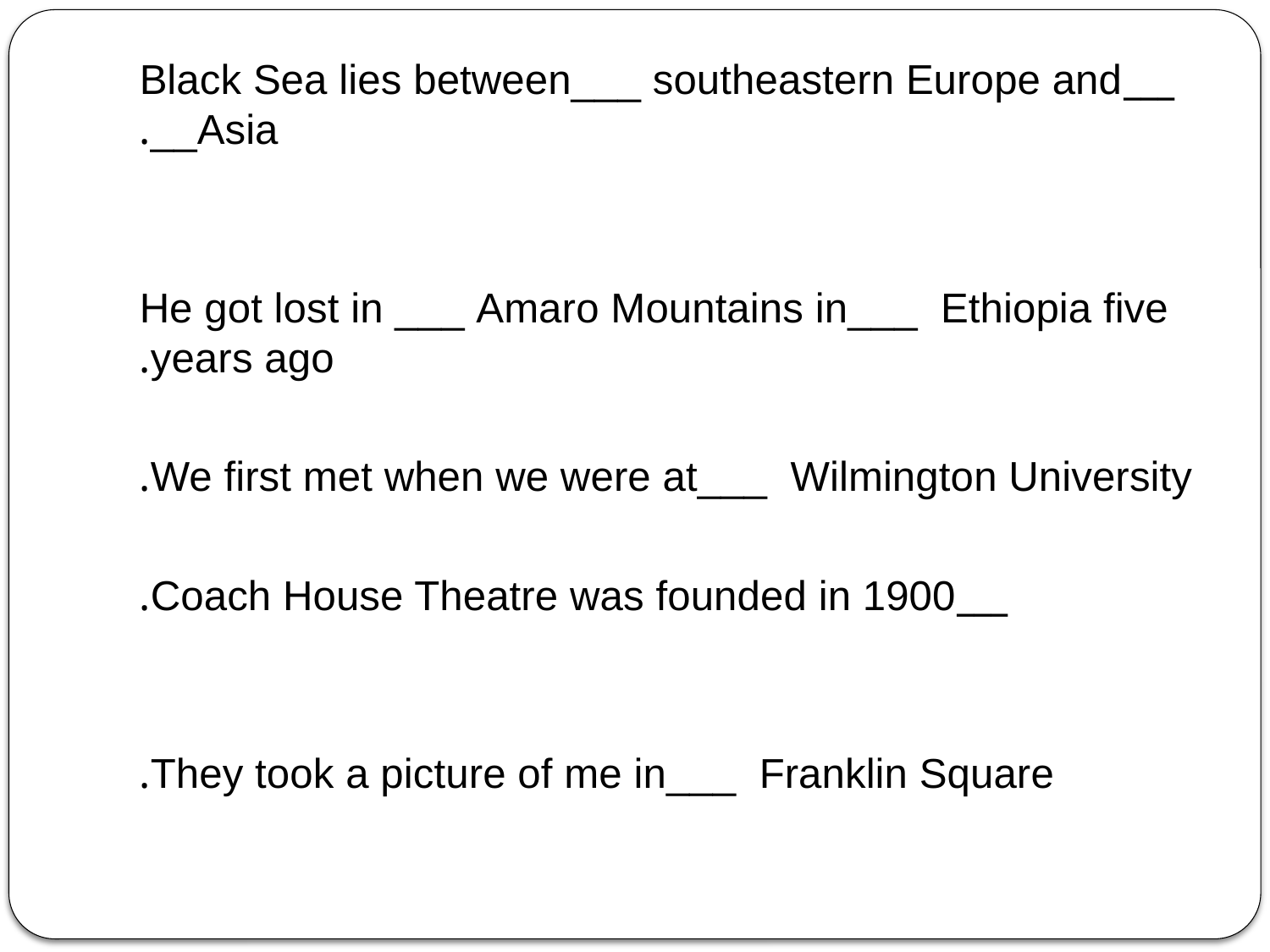

___Black Sea lies between___ southeastern Europe and __Asia.

He got lost in ___ Amaro Mountains in___  Ethiopia five years ago.

We first met when we were at___  Wilmington University.

 ___Coach House Theatre was founded in 1900.

They took a picture of me in___  Franklin Square.